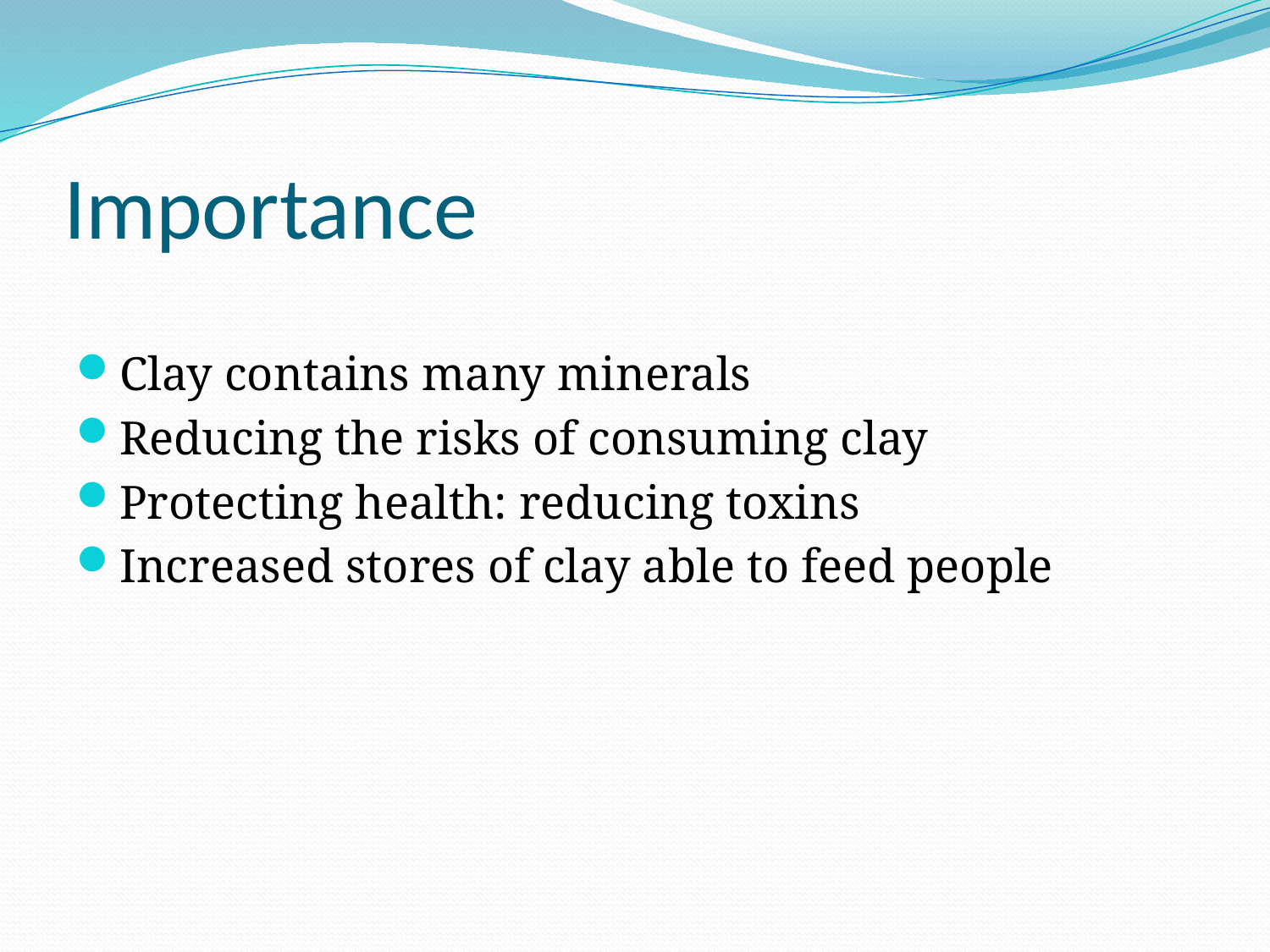

# Importance
Clay contains many minerals
Reducing the risks of consuming clay
Protecting health: reducing toxins
Increased stores of clay able to feed people